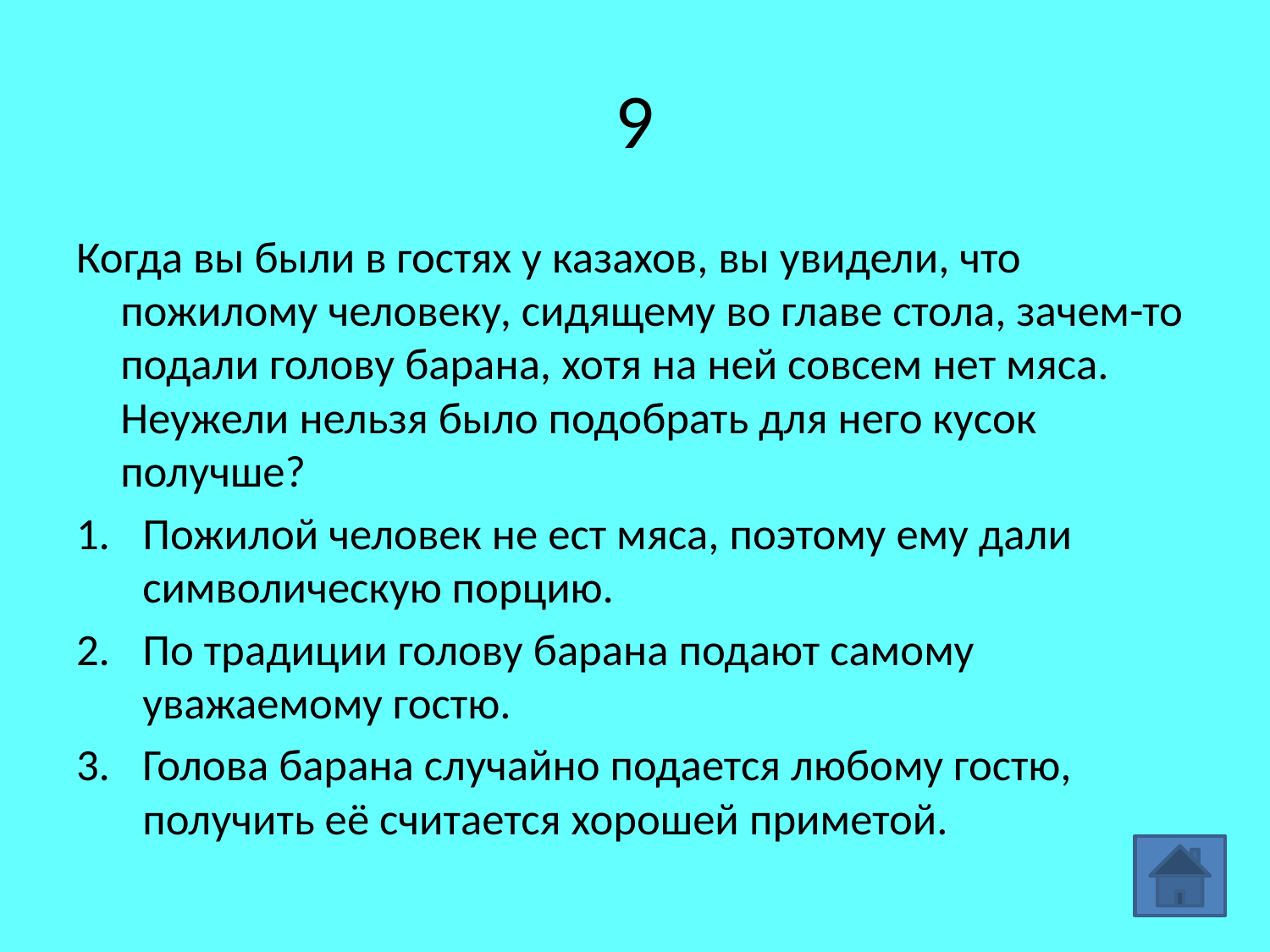

# 9
Когда вы были в гостях у казахов, вы увидели, что пожилому человеку, сидящему во главе стола, зачем-то подали голову барана, хотя на ней совсем нет мяса. Неужели нельзя было подобрать для него кусок получше?
Пожилой человек не ест мяса, поэтому ему дали символическую порцию.
По традиции голову барана подают самому уважаемому гостю.
Голова барана случайно подается любому гостю, получить её считается хорошей приметой.